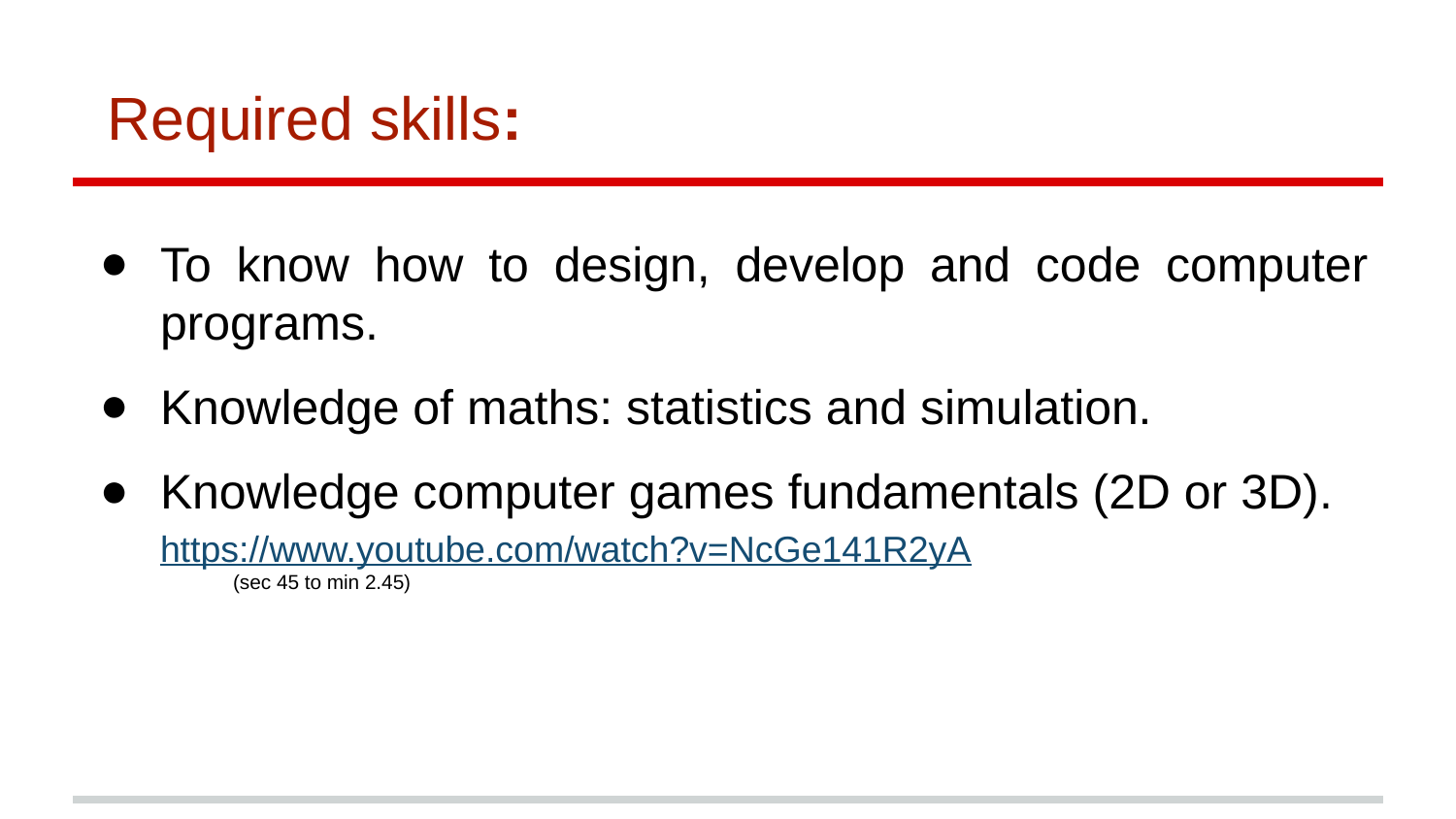

# Required skills:
To know how to design, develop and code computer programs.

Knowledge of maths: statistics and simulation.

Knowledge computer games fundamentals (2D or 3D).
https://www.youtube.com/watch?v=NcGe141R2yA
(sec 45 to min 2.45)